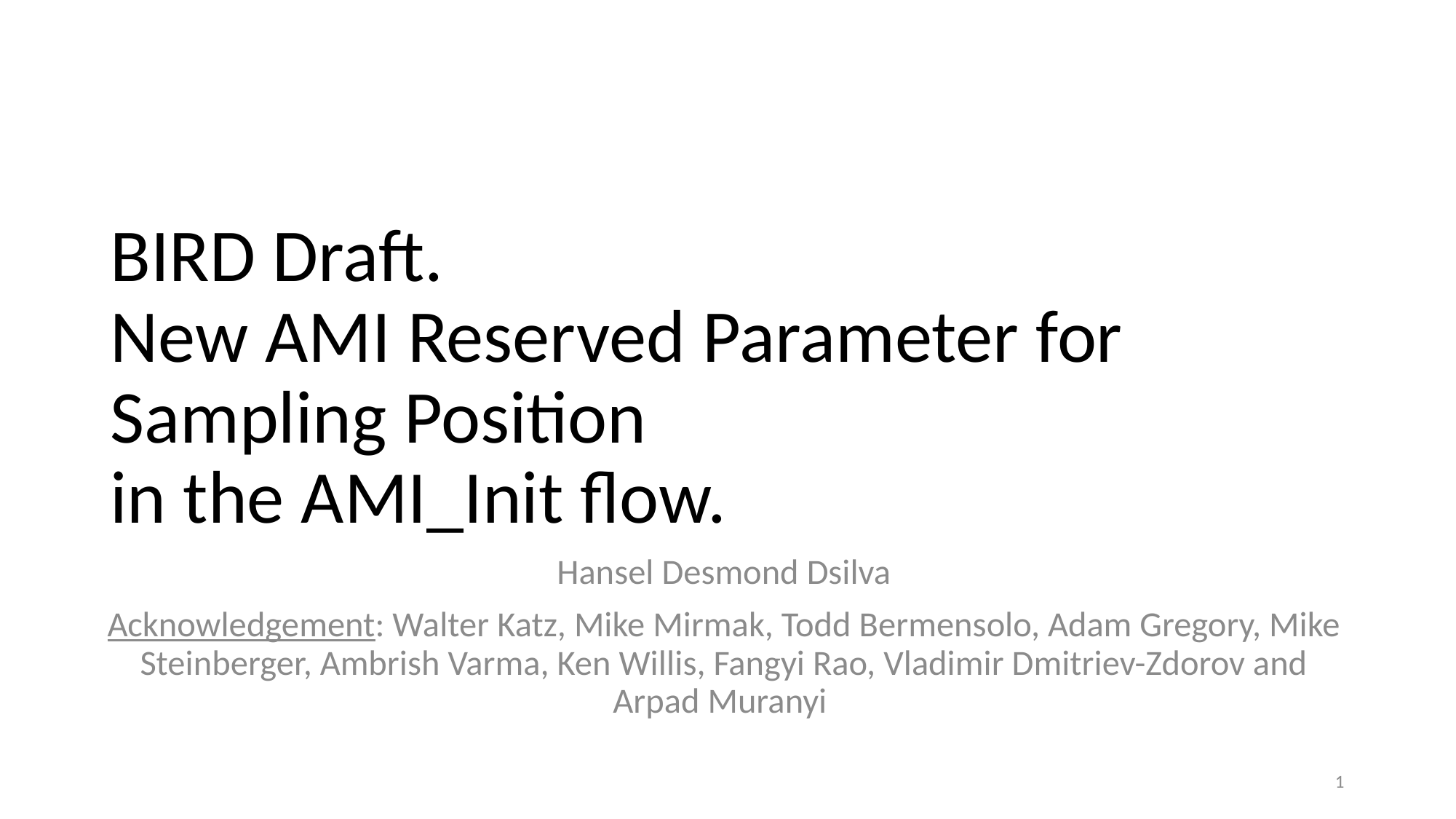

# BIRD Draft. New AMI Reserved Parameter for Sampling Position in the AMI_Init flow.
Hansel Desmond Dsilva
Acknowledgement: Walter Katz, Mike Mirmak, Todd Bermensolo, Adam Gregory, Mike Steinberger, Ambrish Varma, Ken Willis, Fangyi Rao, Vladimir Dmitriev-Zdorov and Arpad Muranyi
1